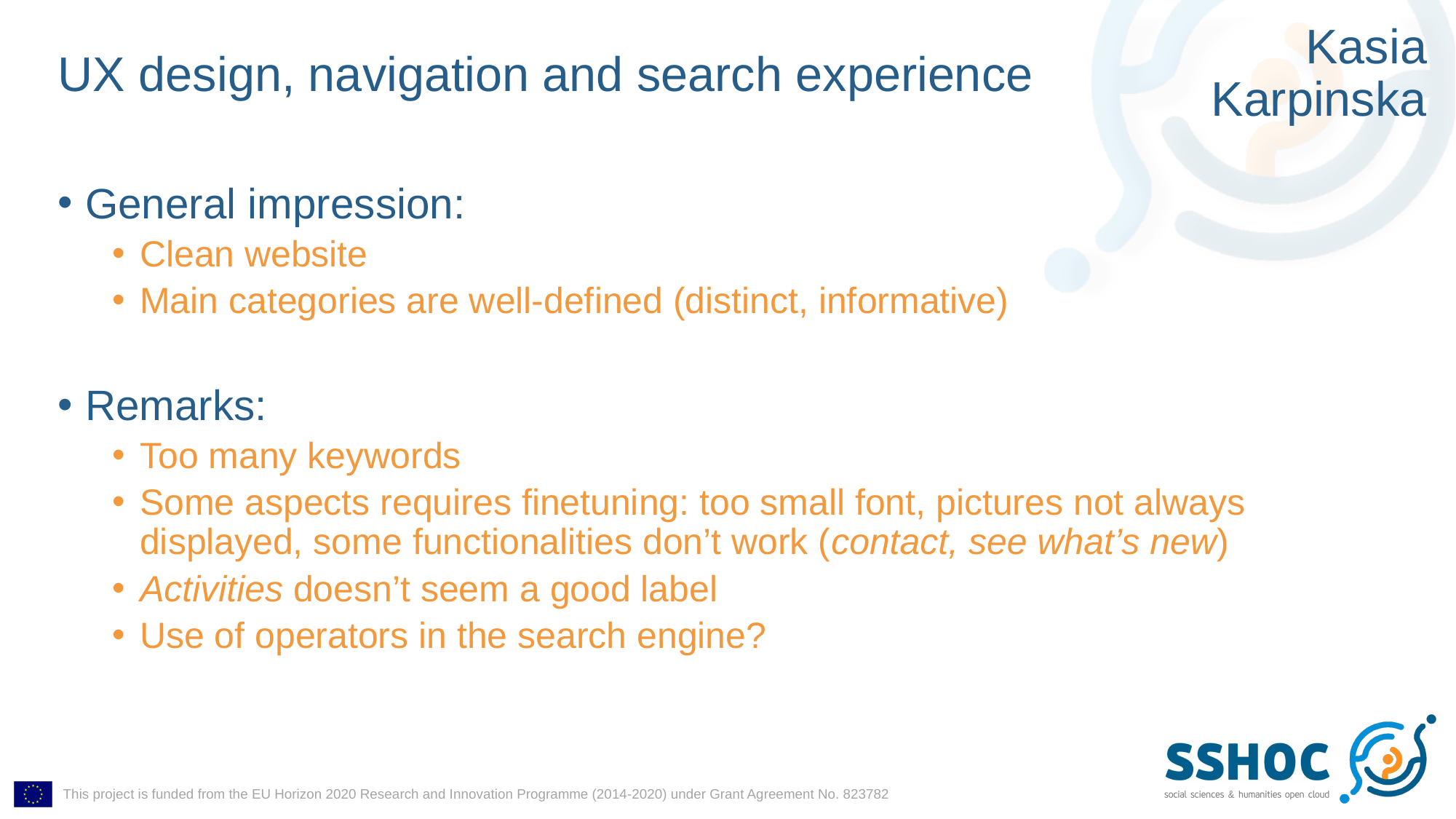

Kasia Karpinska
# UX design, navigation and search experience
General impression:
Clean website
Main categories are well-defined (distinct, informative)

Remarks:
Too many keywords
Some aspects requires finetuning: too small font, pictures not always displayed, some functionalities don’t work (contact, see what’s new)
Activities doesn’t seem a good label
Use of operators in the search engine?